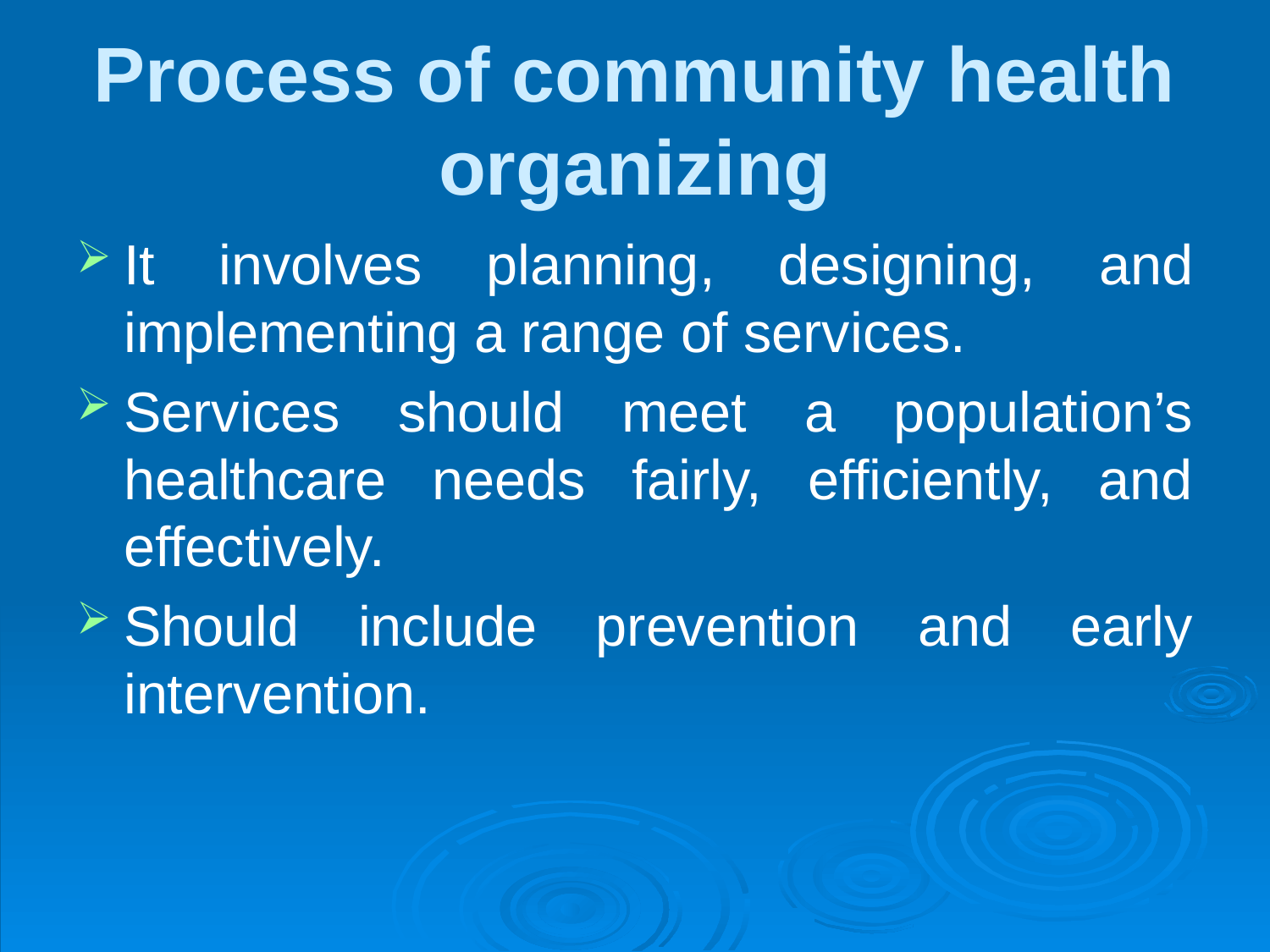

# Process of community health organizing
It involves planning, designing, and implementing a range of services.
Services should meet a population’s healthcare needs fairly, efficiently, and effectively.
Should include prevention and early intervention.